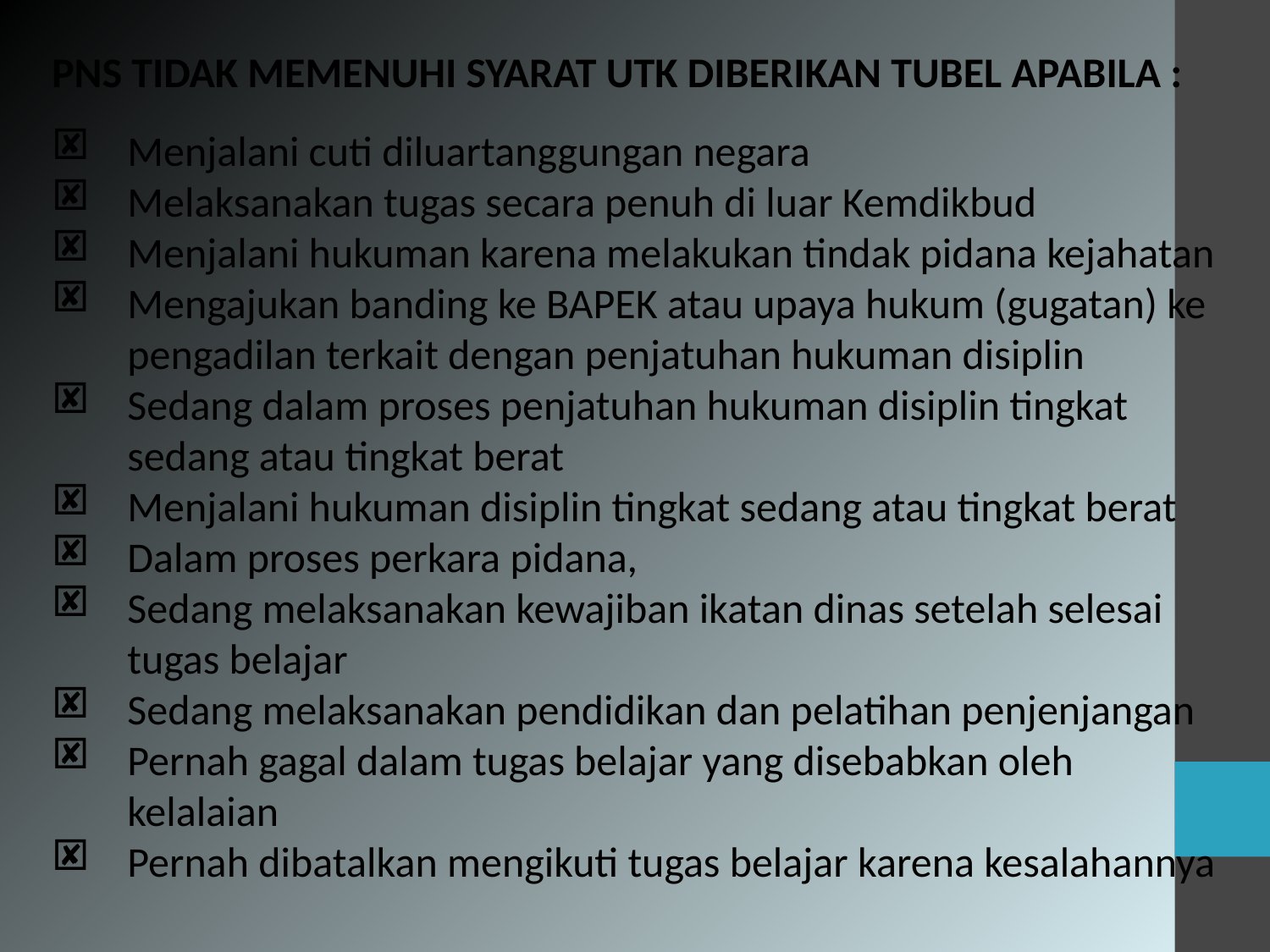

PNS TIDAK MEMENUHI SYARAT UTK DIBERIKAN TUBEL APABILA :
Menjalani cuti diluartanggungan negara
Melaksanakan tugas secara penuh di luar Kemdikbud
Menjalani hukuman karena melakukan tindak pidana kejahatan
Mengajukan banding ke BAPEK atau upaya hukum (gugatan) ke pengadilan terkait dengan penjatuhan hukuman disiplin
Sedang dalam proses penjatuhan hukuman disiplin tingkat sedang atau tingkat berat
Menjalani hukuman disiplin tingkat sedang atau tingkat berat
Dalam proses perkara pidana,
Sedang melaksanakan kewajiban ikatan dinas setelah selesai tugas belajar
Sedang melaksanakan pendidikan dan pelatihan penjenjangan
Pernah gagal dalam tugas belajar yang disebabkan oleh kelalaian
Pernah dibatalkan mengikuti tugas belajar karena kesalahannya